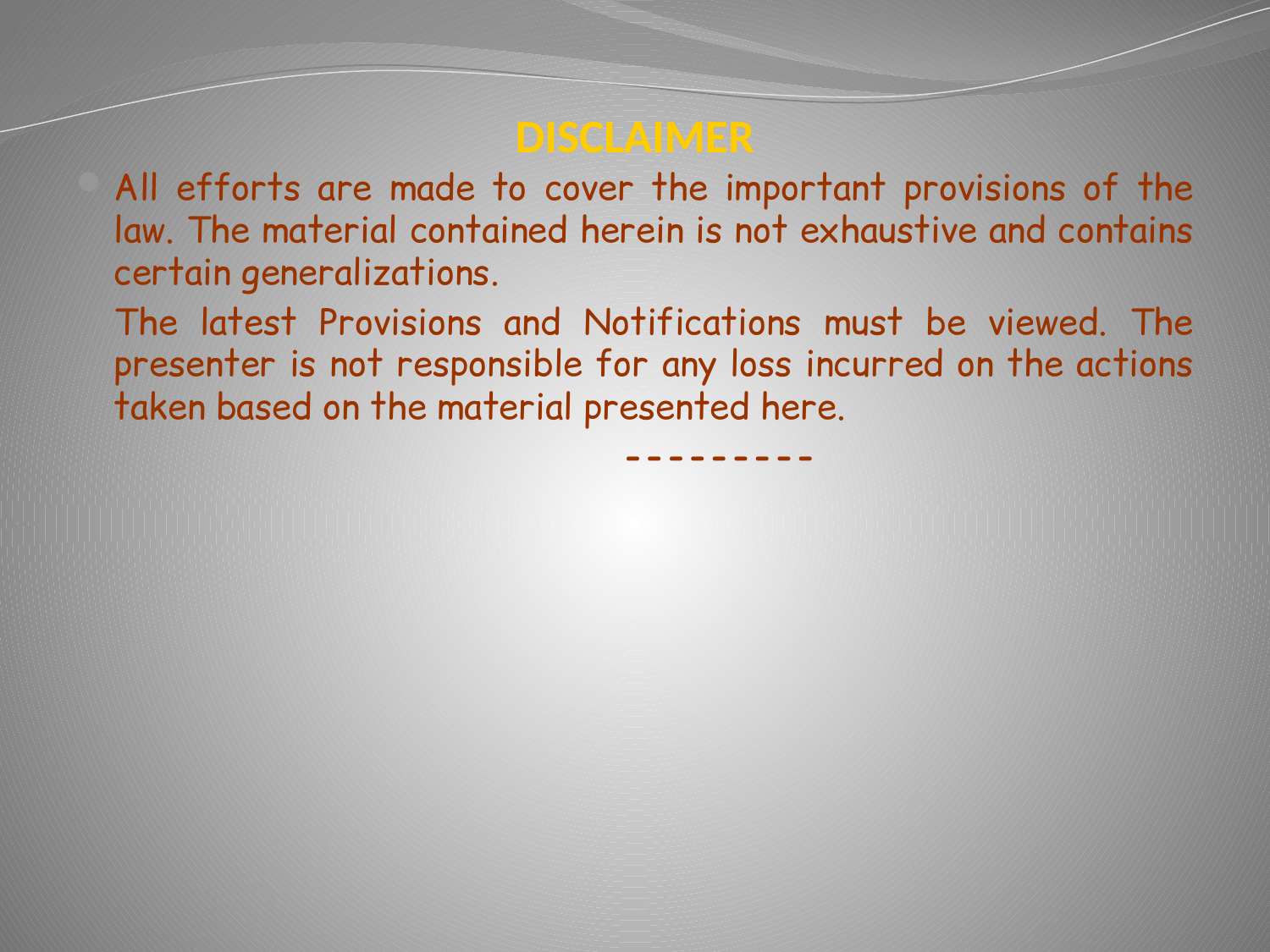

# DISCLAIMER
All efforts are made to cover the important provisions of the law. The material contained herein is not exhaustive and contains certain generalizations.
	The latest Provisions and Notifications must be viewed. The presenter is not responsible for any loss incurred on the actions taken based on the material presented here.
					---------